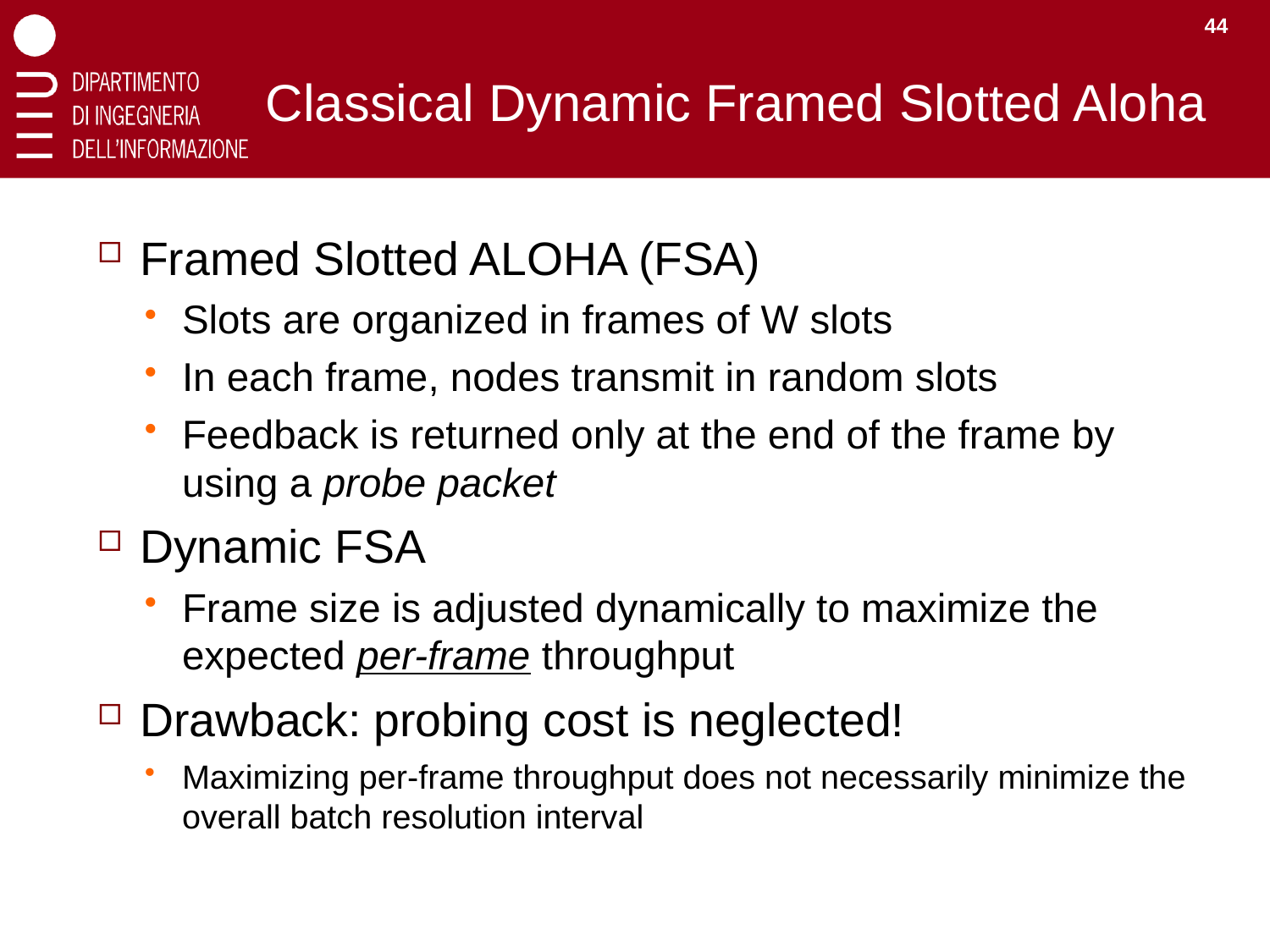

44
# Classical Dynamic Framed Slotted Aloha
Framed Slotted ALOHA (FSA)
Slots are organized in frames of W slots
In each frame, nodes transmit in random slots
Feedback is returned only at the end of the frame by using a probe packet
Dynamic FSA
Frame size is adjusted dynamically to maximize the expected per-frame throughput
Drawback: probing cost is neglected!
Maximizing per-frame throughput does not necessarily minimize the overall batch resolution interval